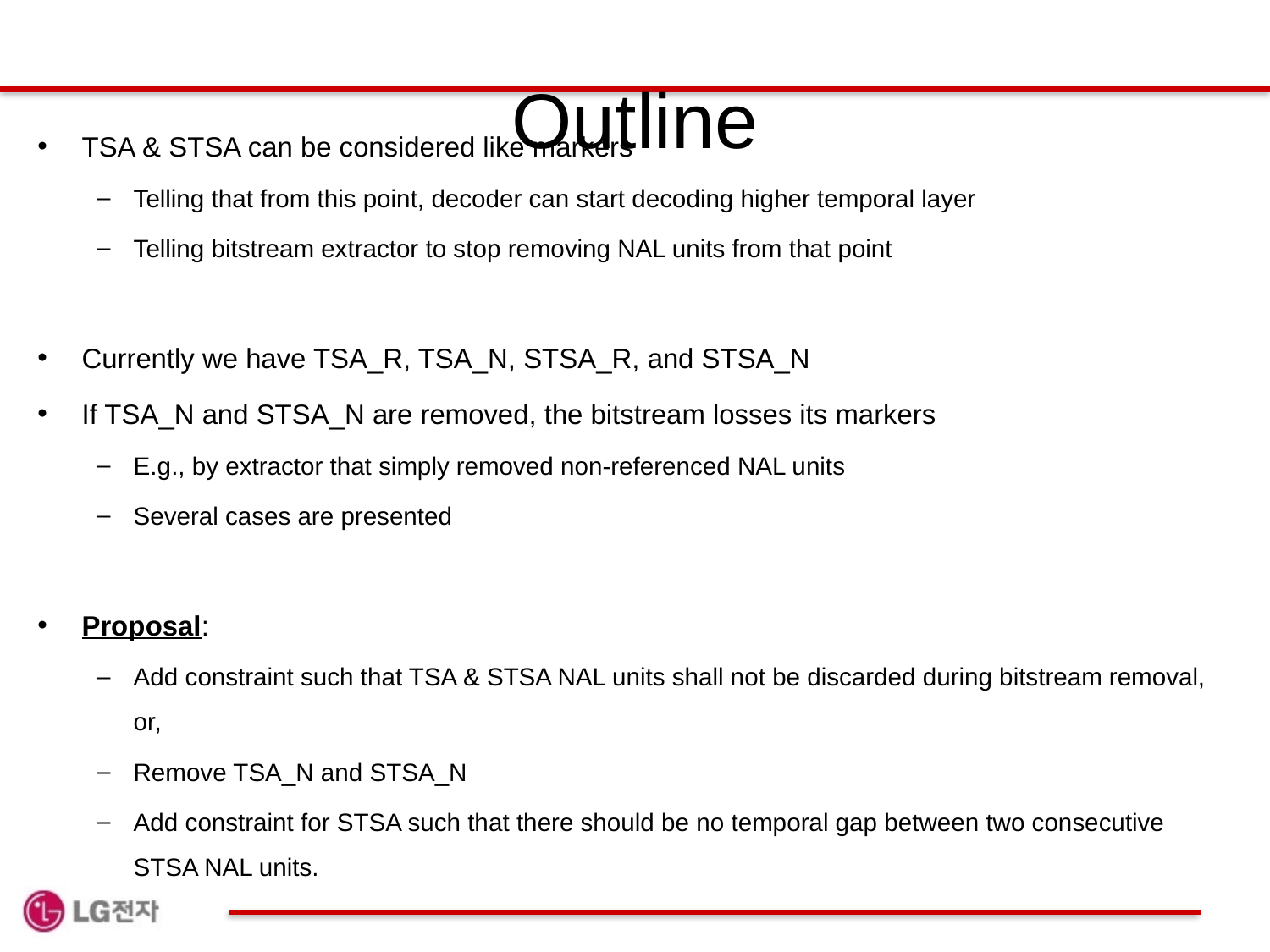

# Outline
TSA & STSA can be considered like markers
Telling that from this point, decoder can start decoding higher temporal layer
Telling bitstream extractor to stop removing NAL units from that point

Currently we have TSA_R, TSA_N, STSA_R, and STSA_N
If TSA_N and STSA_N are removed, the bitstream losses its markers
E.g., by extractor that simply removed non-referenced NAL units
Several cases are presented

Proposal:
Add constraint such that TSA & STSA NAL units shall not be discarded during bitstream removal, or,
Remove TSA_N and STSA_N
Add constraint for STSA such that there should be no temporal gap between two consecutive STSA NAL units.